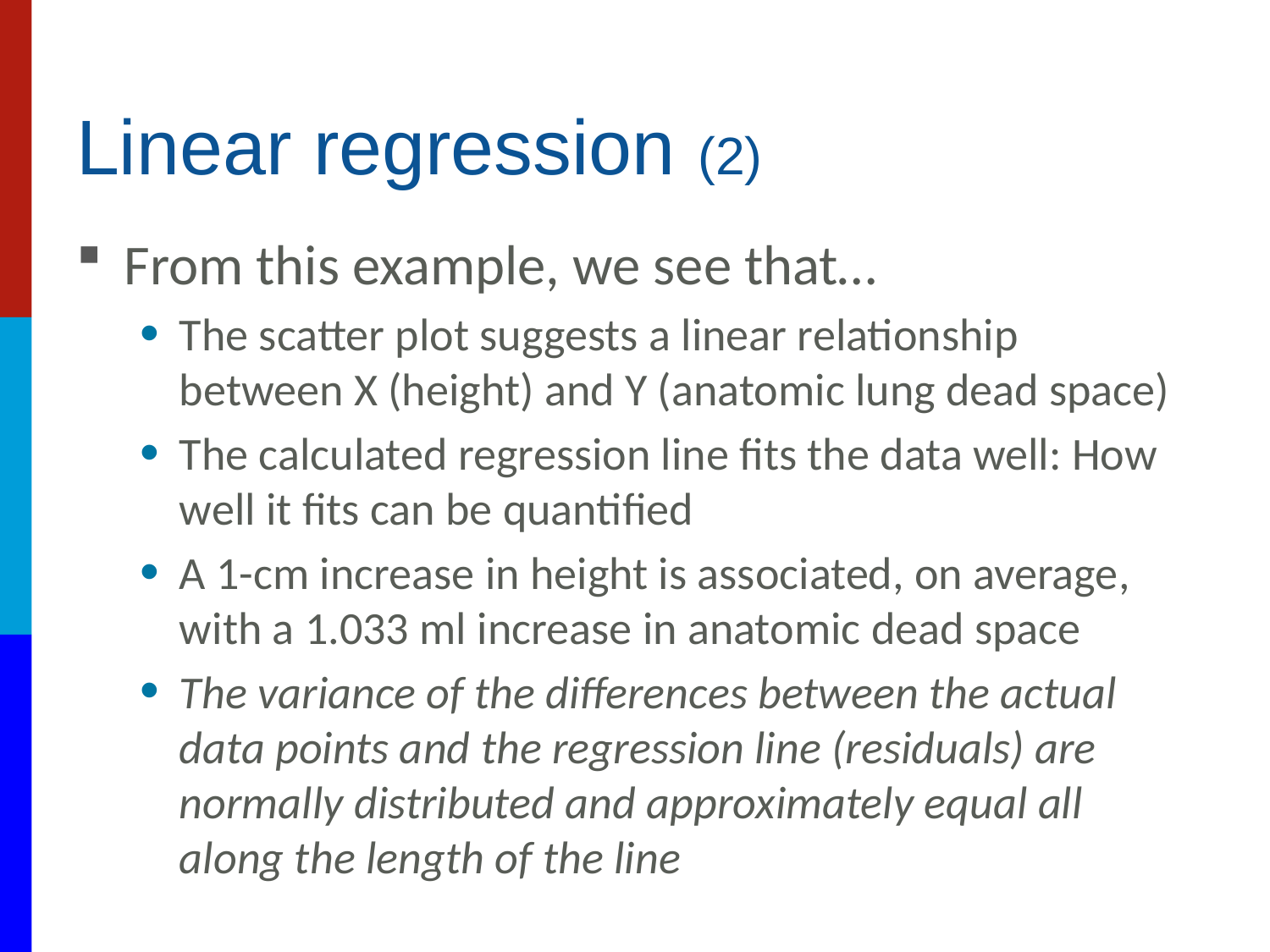

# Linear regression (2)
From this example, we see that…
The scatter plot suggests a linear relationship between X (height) and Y (anatomic lung dead space)
The calculated regression line fits the data well: How well it fits can be quantified
A 1-cm increase in height is associated, on average, with a 1.033 ml increase in anatomic dead space
The variance of the differences between the actual data points and the regression line (residuals) are normally distributed and approximately equal all along the length of the line